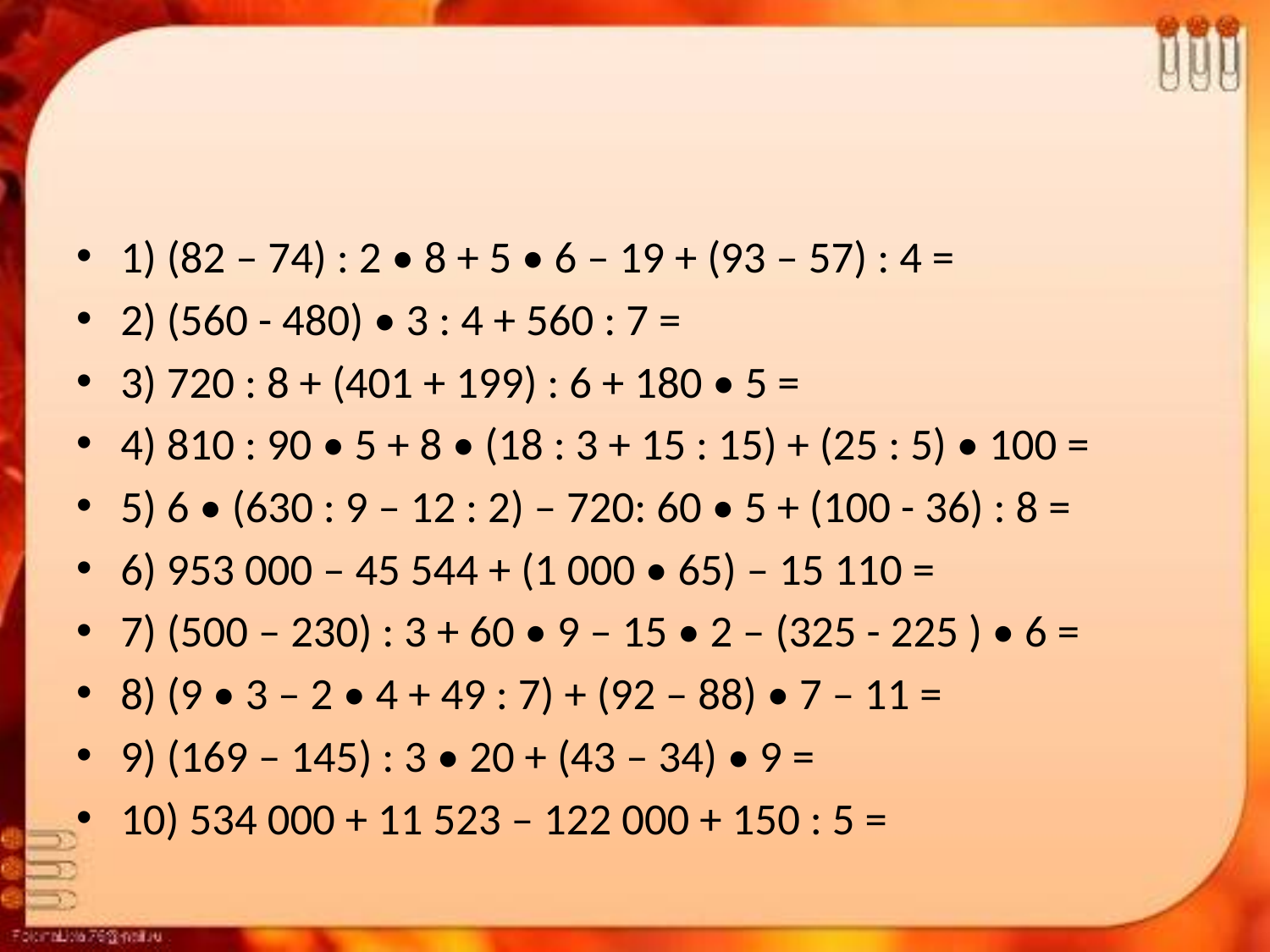

#
1) (82 – 74) : 2 • 8 + 5 • 6 – 19 + (93 – 57) : 4 =
2) (560 - 480) • 3 : 4 + 560 : 7 =
3) 720 : 8 + (401 + 199) : 6 + 180 • 5 =
4) 810 : 90 • 5 + 8 • (18 : 3 + 15 : 15) + (25 : 5) • 100 =
5) 6 • (630 : 9 – 12 : 2) – 720: 60 • 5 + (100 - 36) : 8 =
6) 953 000 – 45 544 + (1 000 • 65) – 15 110 =
7) (500 – 230) : 3 + 60 • 9 – 15 • 2 – (325 - 225 ) • 6 =
8) (9 • 3 – 2 • 4 + 49 : 7) + (92 – 88) • 7 – 11 =
9) (169 – 145) : 3 • 20 + (43 – 34) • 9 =
10) 534 000 + 11 523 – 122 000 + 150 : 5 =